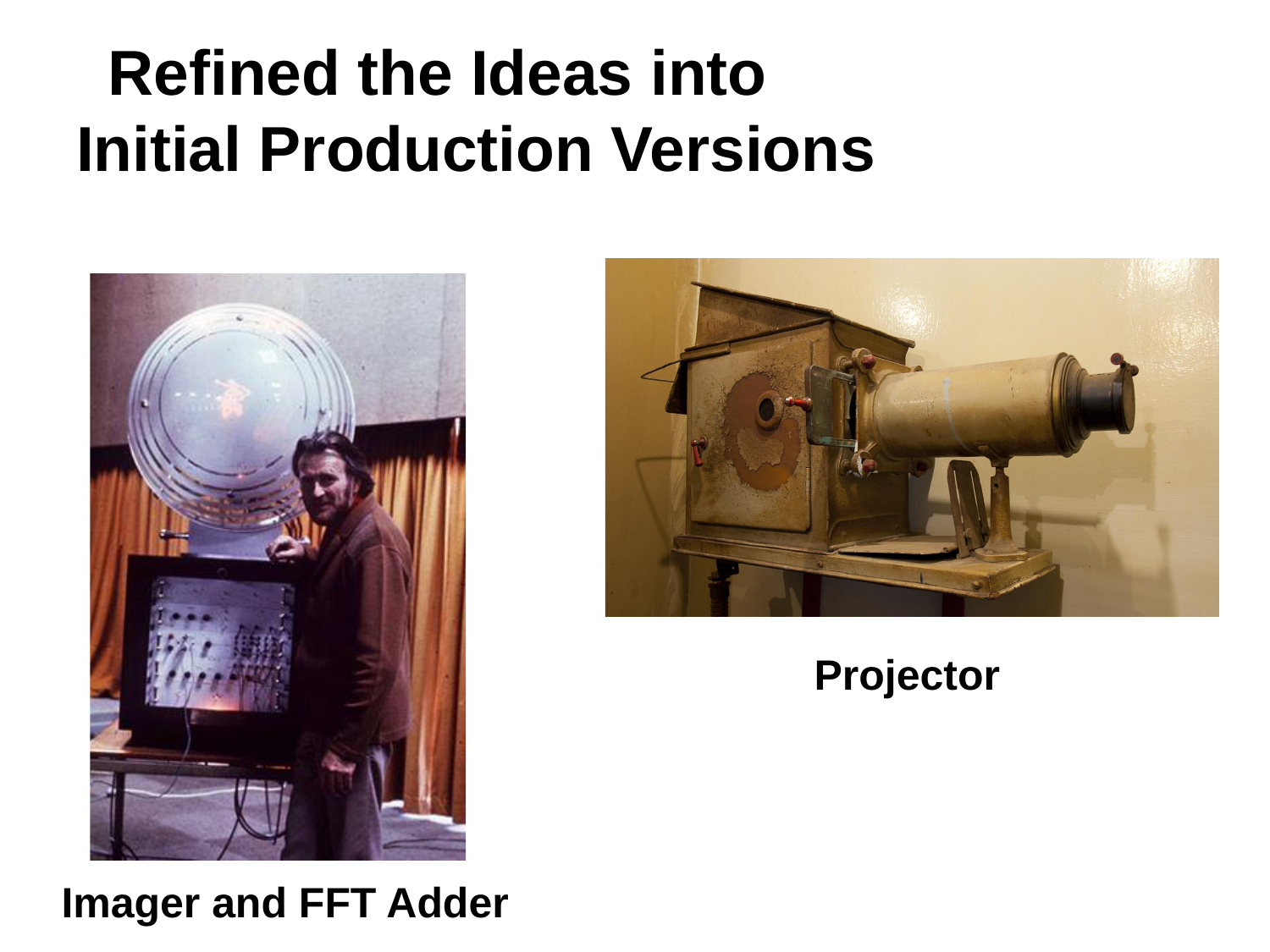

# Refined the Ideas into Initial Production Versions

Projector
Imager and FFT Adder